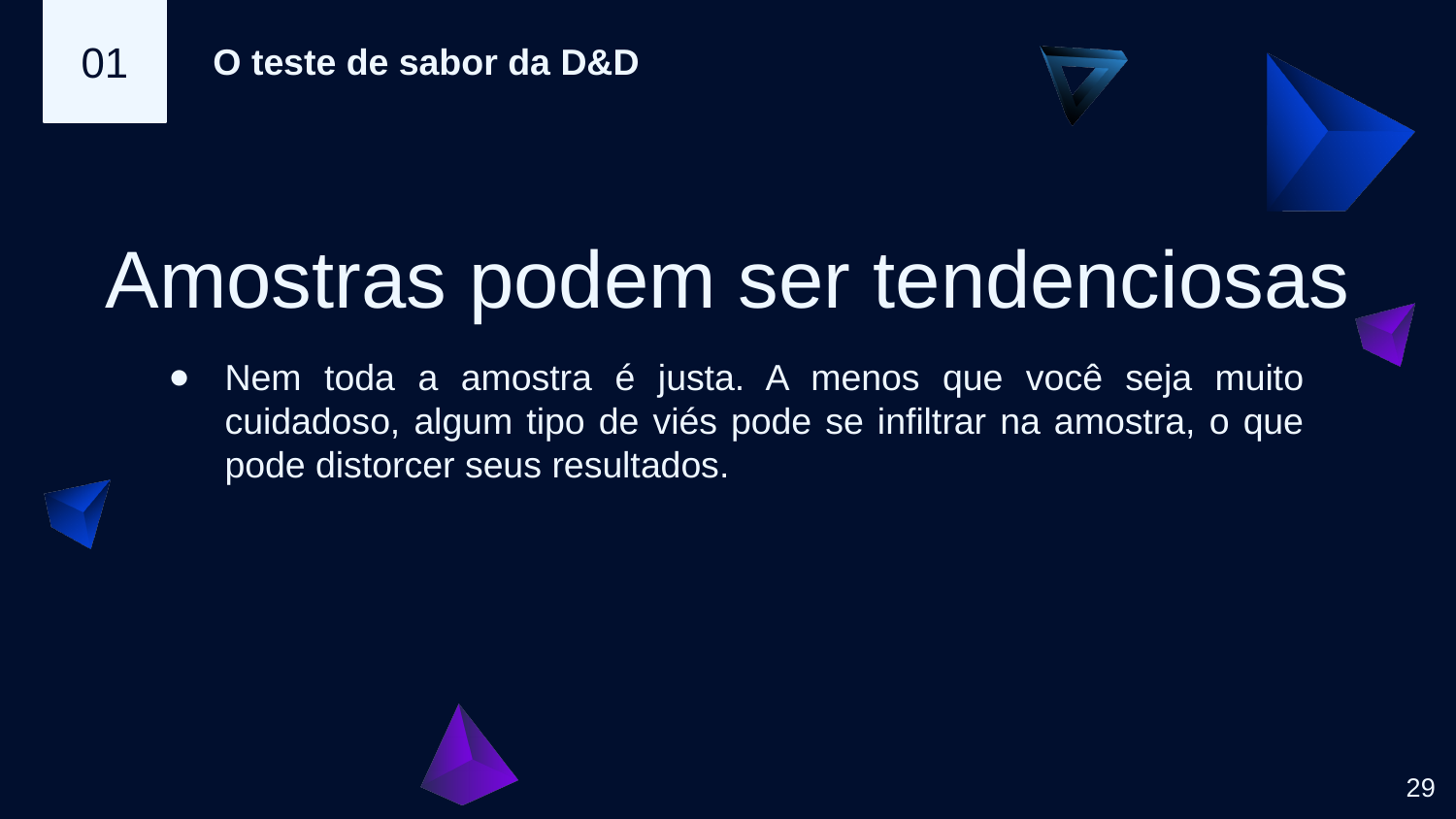

01
O teste de sabor da D&D
# Amostras podem ser tendenciosas
Nem toda a amostra é justa. A menos que você seja muito cuidadoso, algum tipo de viés pode se infiltrar na amostra, o que pode distorcer seus resultados.
29